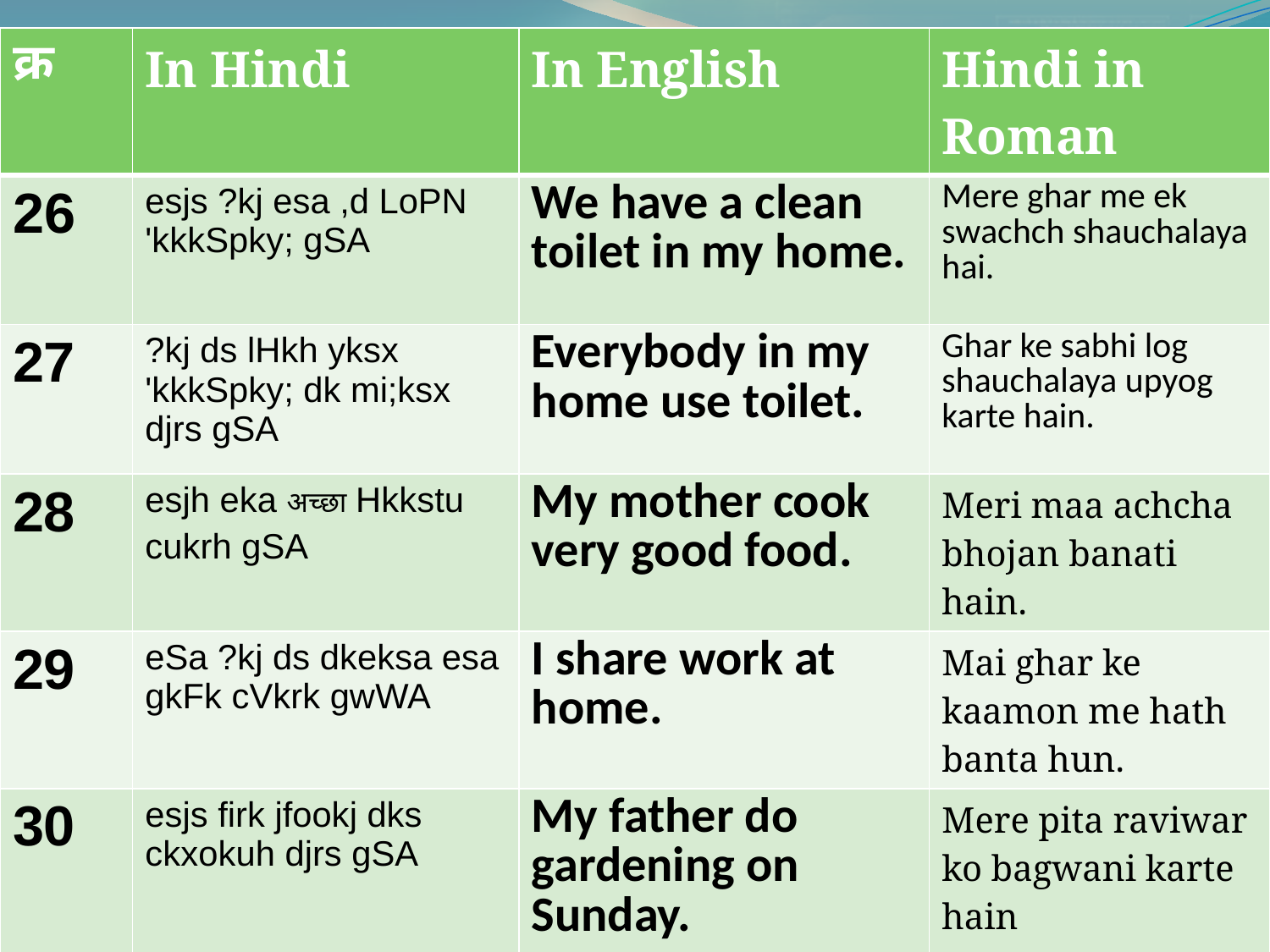

| क्र | In Hindi | In English | Hindi in Roman |
| --- | --- | --- | --- |
| 26 | esjs ?kj esa ,d LoPN 'kkkSpky; gSA | We have a clean toilet in my home. | Mere ghar me ek swachch shauchalaya hai. |
| 27 | ?kj ds lHkh yksx 'kkkSpky; dk mi;ksx djrs gSA | Everybody in my home use toilet. | Ghar ke sabhi log shauchalaya upyog karte hain. |
| 28 | esjh eka अच्छा Hkkstu cukrh gSA | My mother cook very good food. | Meri maa achcha bhojan banati hain. |
| 29 | eSa ?kj ds dkeksa esa gkFk cVkrk gwWA | I share work at home. | Mai ghar ke kaamon me hath banta hun. |
| 30 | esjs firk jfookj dks ckxokuh djrs gSA | My father do gardening on Sunday. | Mere pita raviwar ko bagwani karte hain |
#